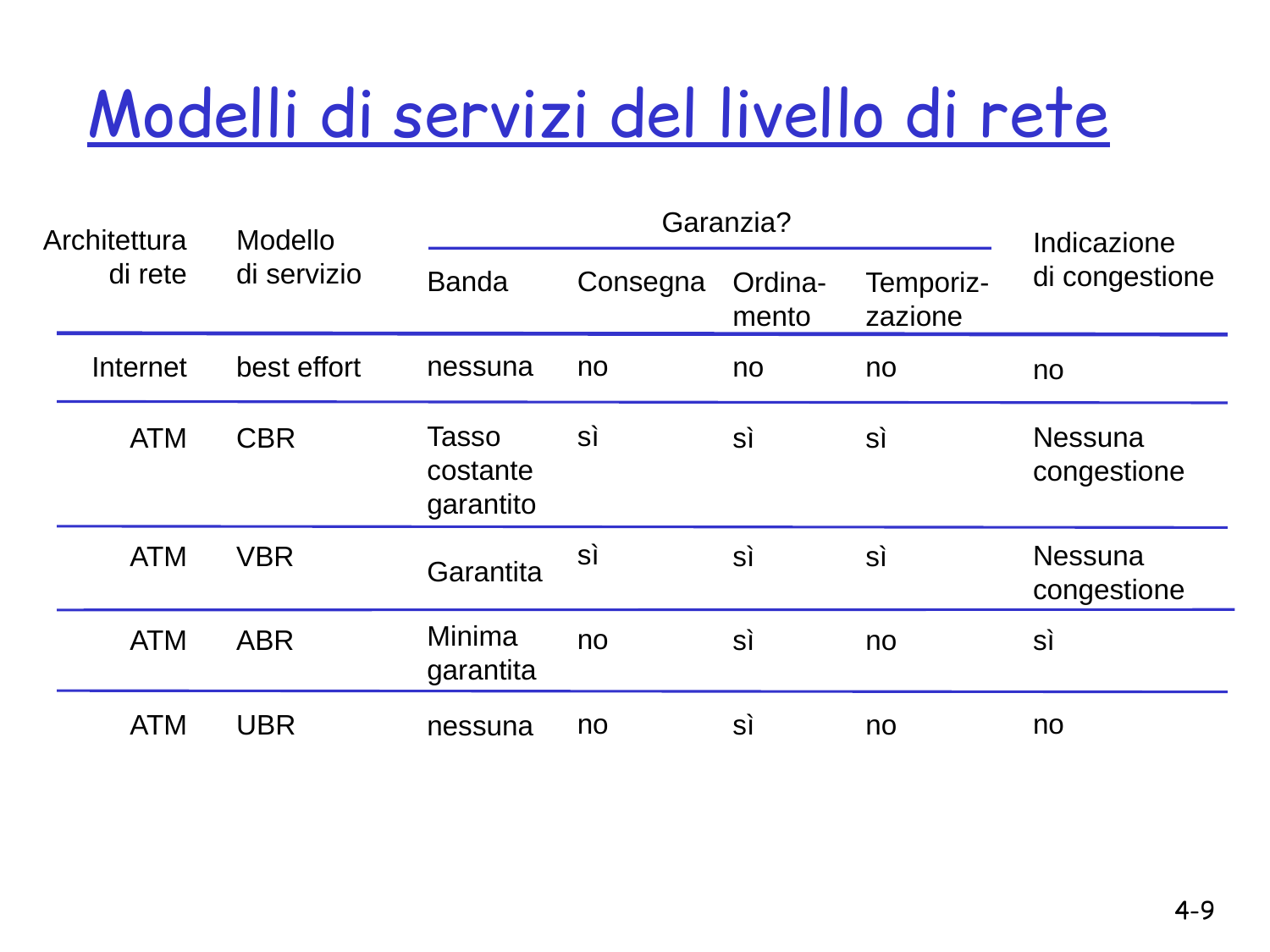

# Modelli di servizi del livello di rete
Garanzia?
Architettura
di rete

Internet

ATM

ATM

ATM

ATM
Modello
di servizio

best effort

CBR

VBR

ABR

UBR
Indicazione
di congestione

no

Nessuna
congestione

Nessuna
congestione
sì

no

Banda

nessuna

Tasso
costante
garantito

Garantita
Minima
garantita
nessuna
Consegna

no

sì

sì

no

no
Ordina-
mento
no

sì

sì

sì

sì
Temporiz-
zazione
no

sì

sì

no

no

4-9